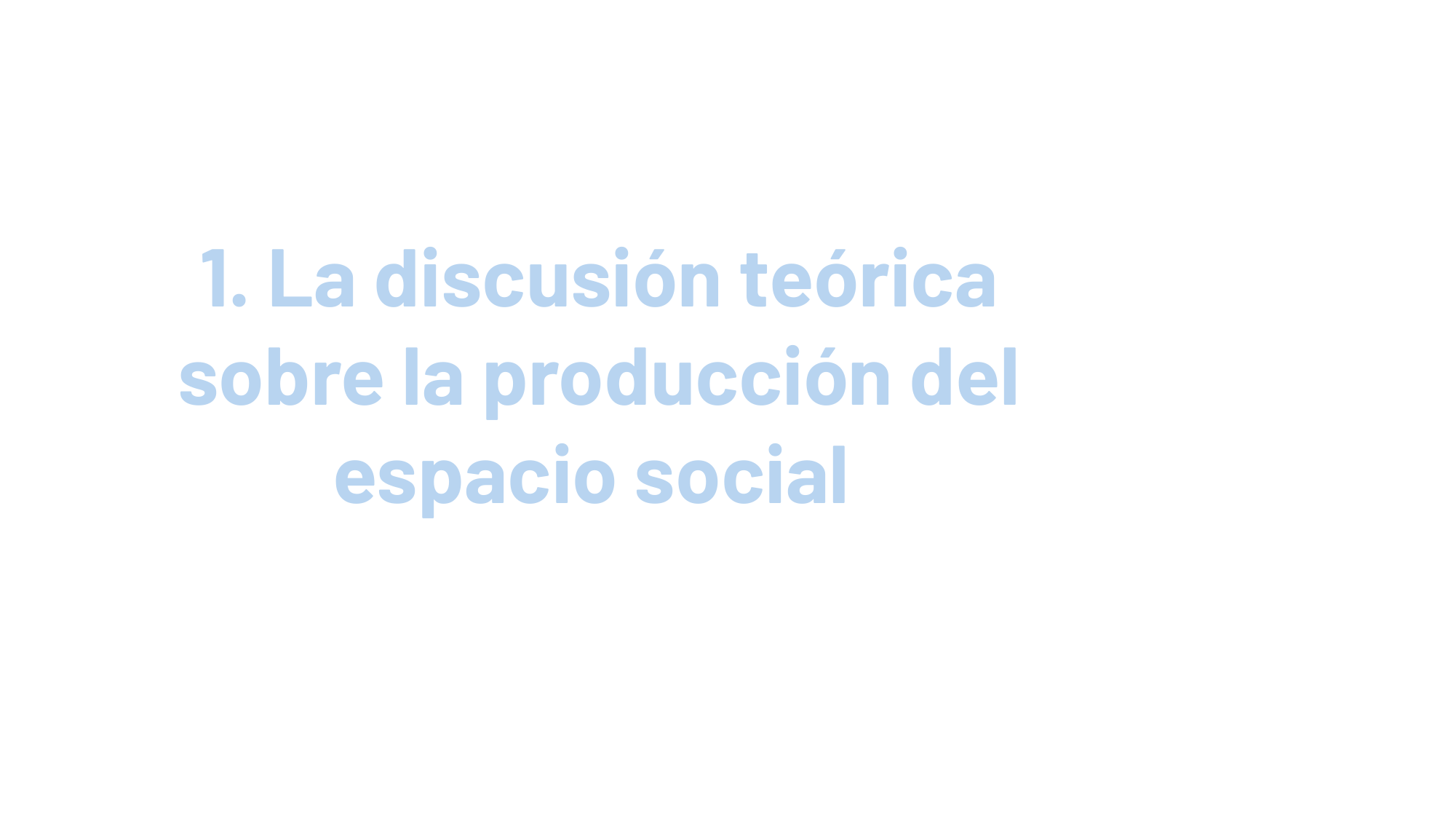

1. La discusión teórica sobre la producción del espacio social